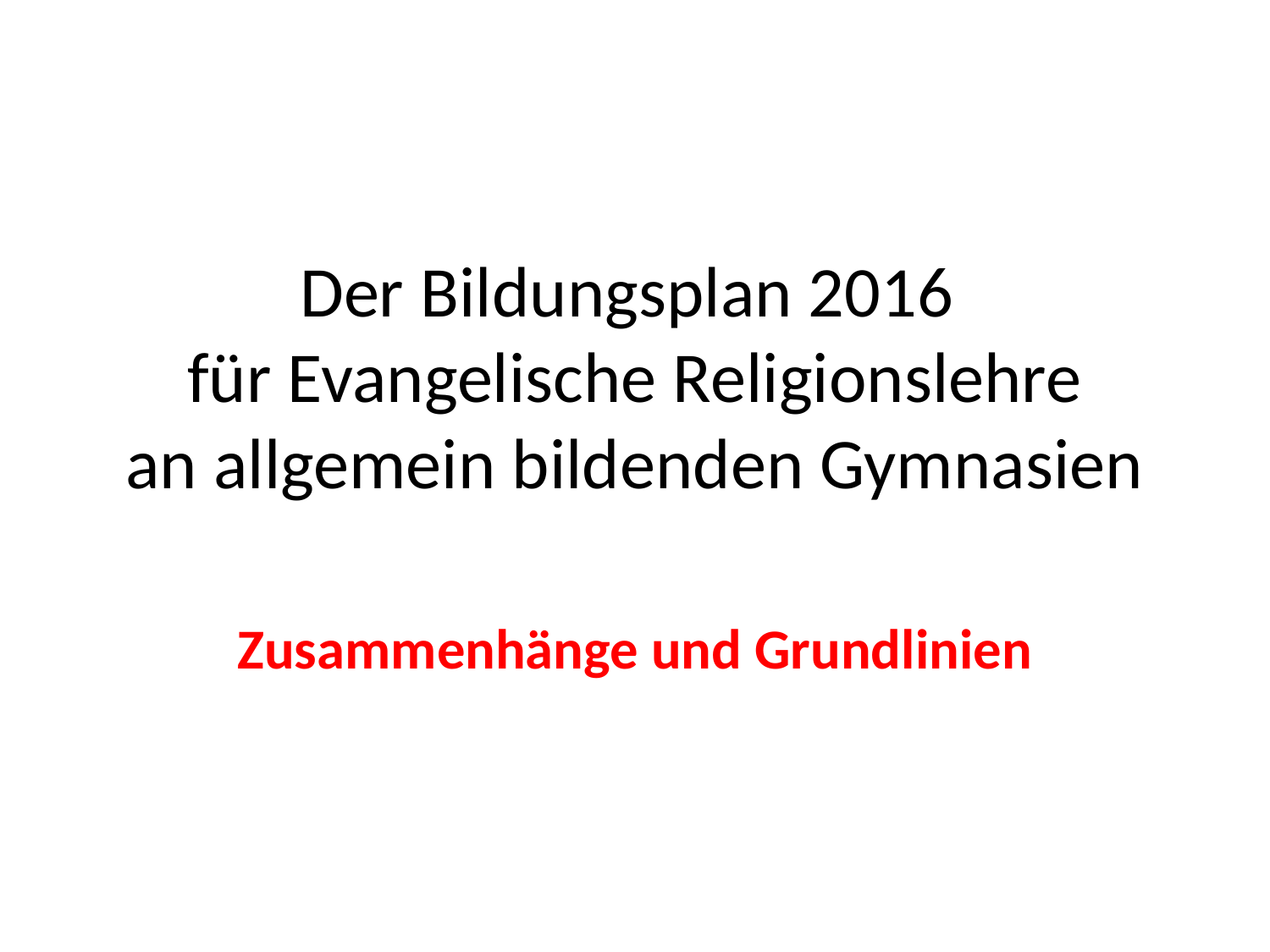

# Der Bildungsplan 2016 für Evangelische Religionslehre an allgemein bildenden Gymnasien
Zusammenhänge und Grundlinien